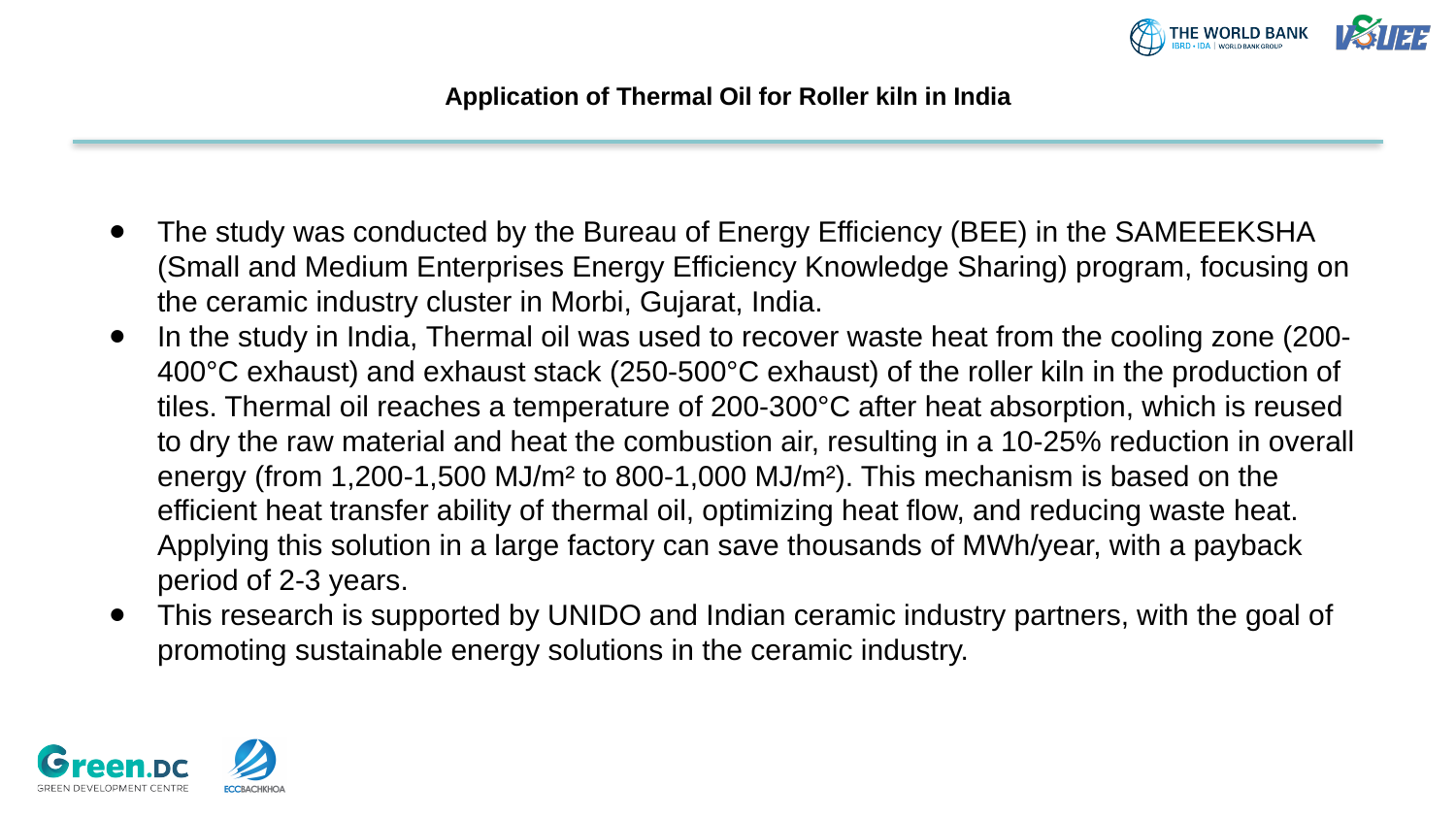

# Application of Thermal Oil for Roller kiln in India
The study was conducted by the Bureau of Energy Efficiency (BEE) in the SAMEEEKSHA (Small and Medium Enterprises Energy Efficiency Knowledge Sharing) program, focusing on the ceramic industry cluster in Morbi, Gujarat, India.
In the study in India, Thermal oil was used to recover waste heat from the cooling zone (200-400°C exhaust) and exhaust stack (250-500°C exhaust) of the roller kiln in the production of tiles. Thermal oil reaches a temperature of 200-300°C after heat absorption, which is reused to dry the raw material and heat the combustion air, resulting in a 10-25% reduction in overall energy (from 1,200-1,500 MJ/m² to 800-1,000 MJ/m²). This mechanism is based on the efficient heat transfer ability of thermal oil, optimizing heat flow, and reducing waste heat. Applying this solution in a large factory can save thousands of MWh/year, with a payback period of 2-3 years.
This research is supported by UNIDO and Indian ceramic industry partners, with the goal of promoting sustainable energy solutions in the ceramic industry.